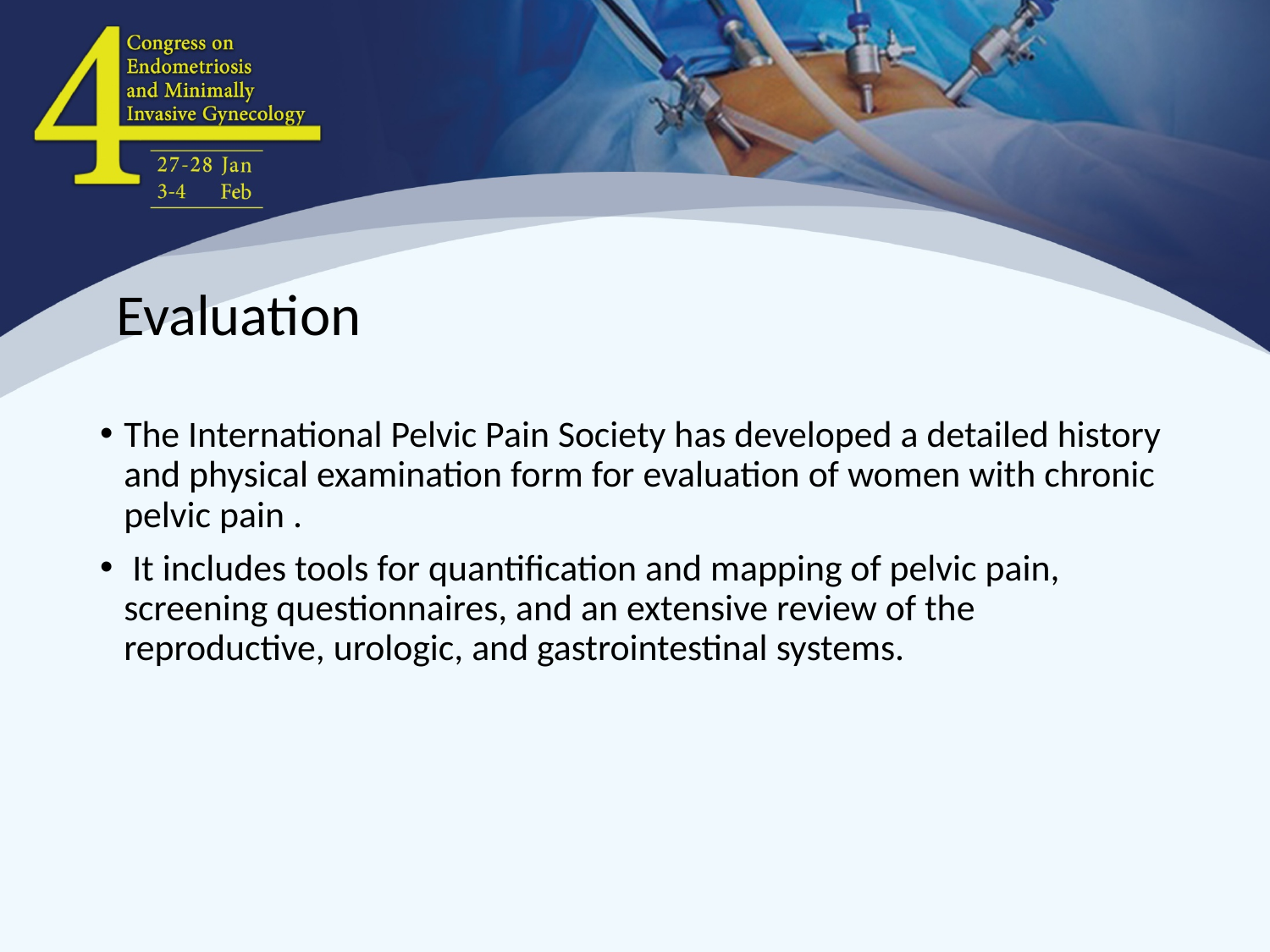

# Evaluation
The International Pelvic Pain Society has developed a detailed history and physical examination form for evaluation of women with chronic pelvic pain .
 It includes tools for quantification and mapping of pelvic pain, screening questionnaires, and an extensive review of the reproductive, urologic, and gastrointestinal systems.